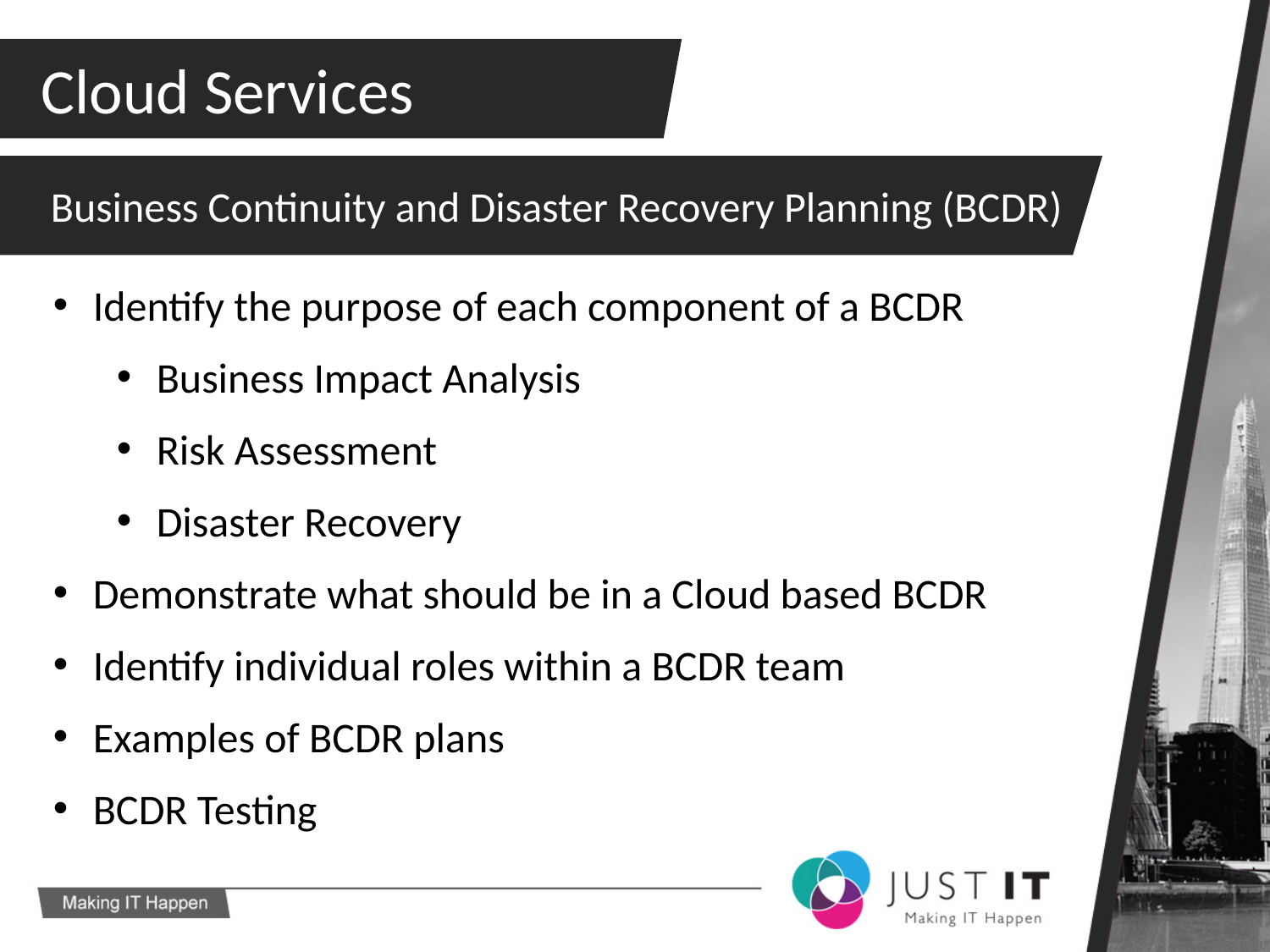

Cloud Services
    Business Continuity and Disaster Recovery Planning (BCDR)
Identify the purpose of each component of a BCDR
Business Impact Analysis
Risk Assessment
Disaster Recovery
Demonstrate what should be in a Cloud based BCDR
Identify individual roles within a BCDR team
Examples of BCDR plans
BCDR Testing